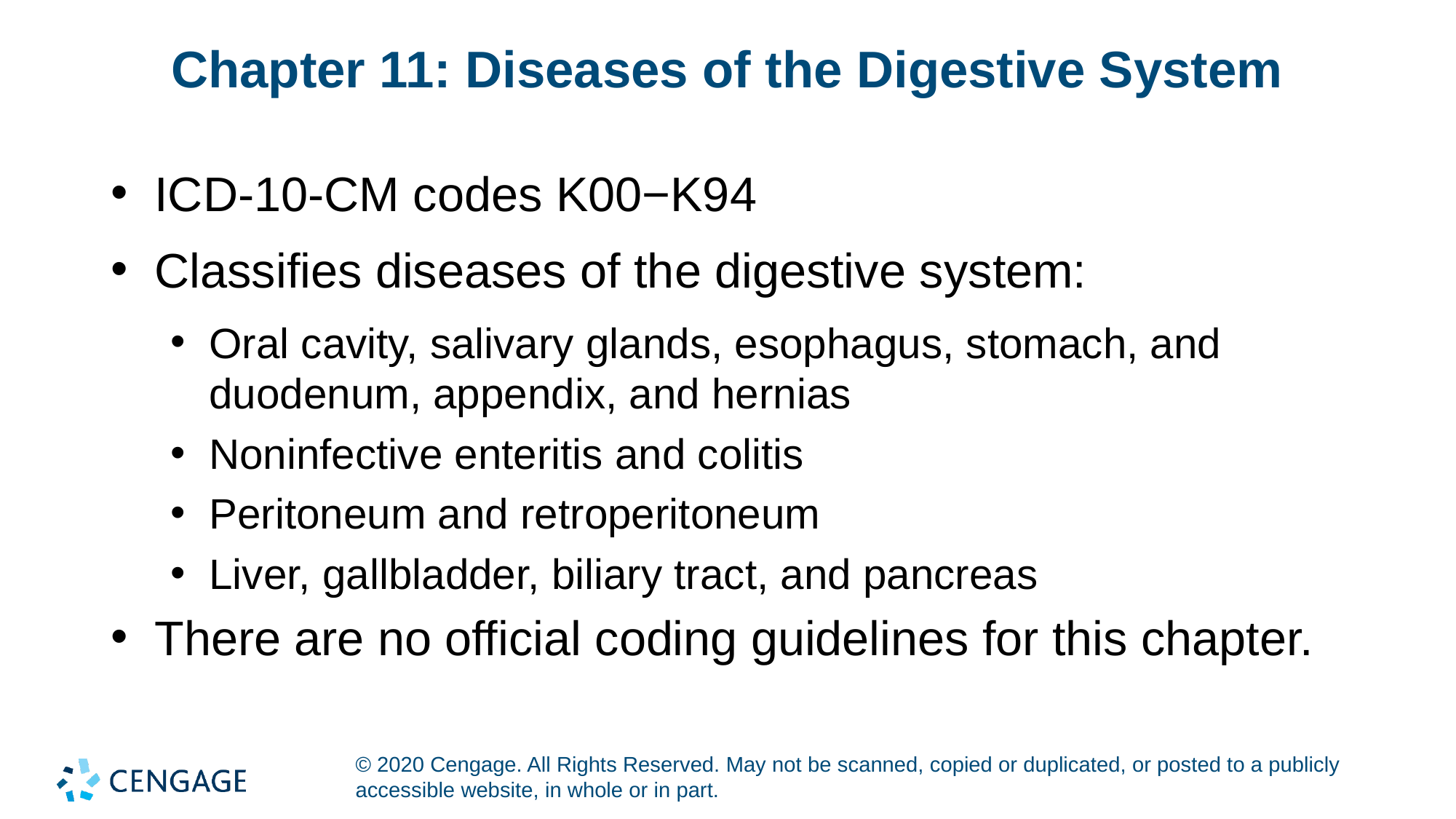

# Chapter 11: Diseases of the Digestive System
ICD-10-CM codes K00−K94
Classifies diseases of the digestive system:
Oral cavity, salivary glands, esophagus, stomach, and duodenum, appendix, and hernias
Noninfective enteritis and colitis
Peritoneum and retroperitoneum
Liver, gallbladder, biliary tract, and pancreas
There are no official coding guidelines for this chapter.